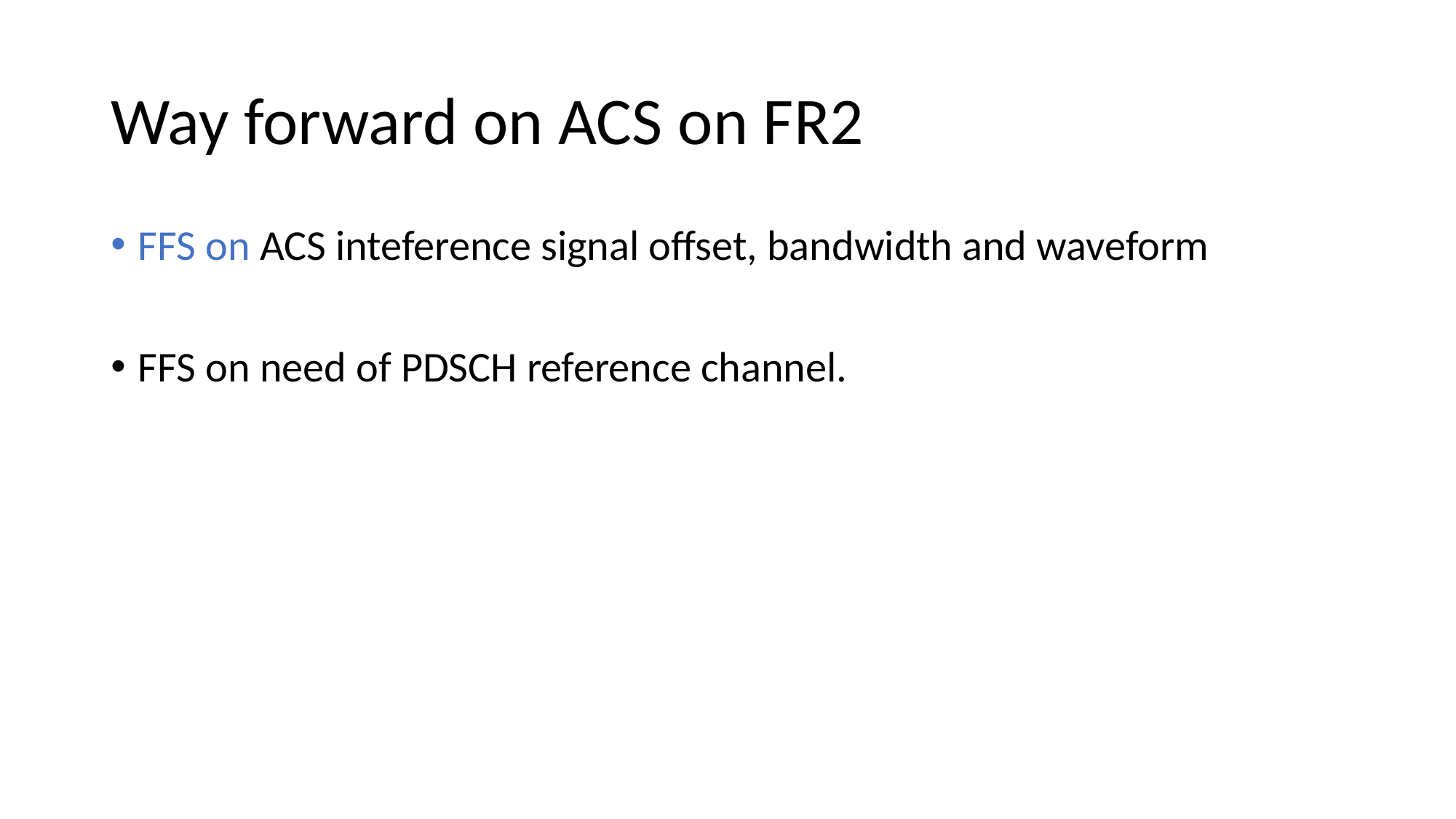

# Way forward on ACS on FR2
FFS on ACS inteference signal offset, bandwidth and waveform

FFS on need of PDSCH reference channel.